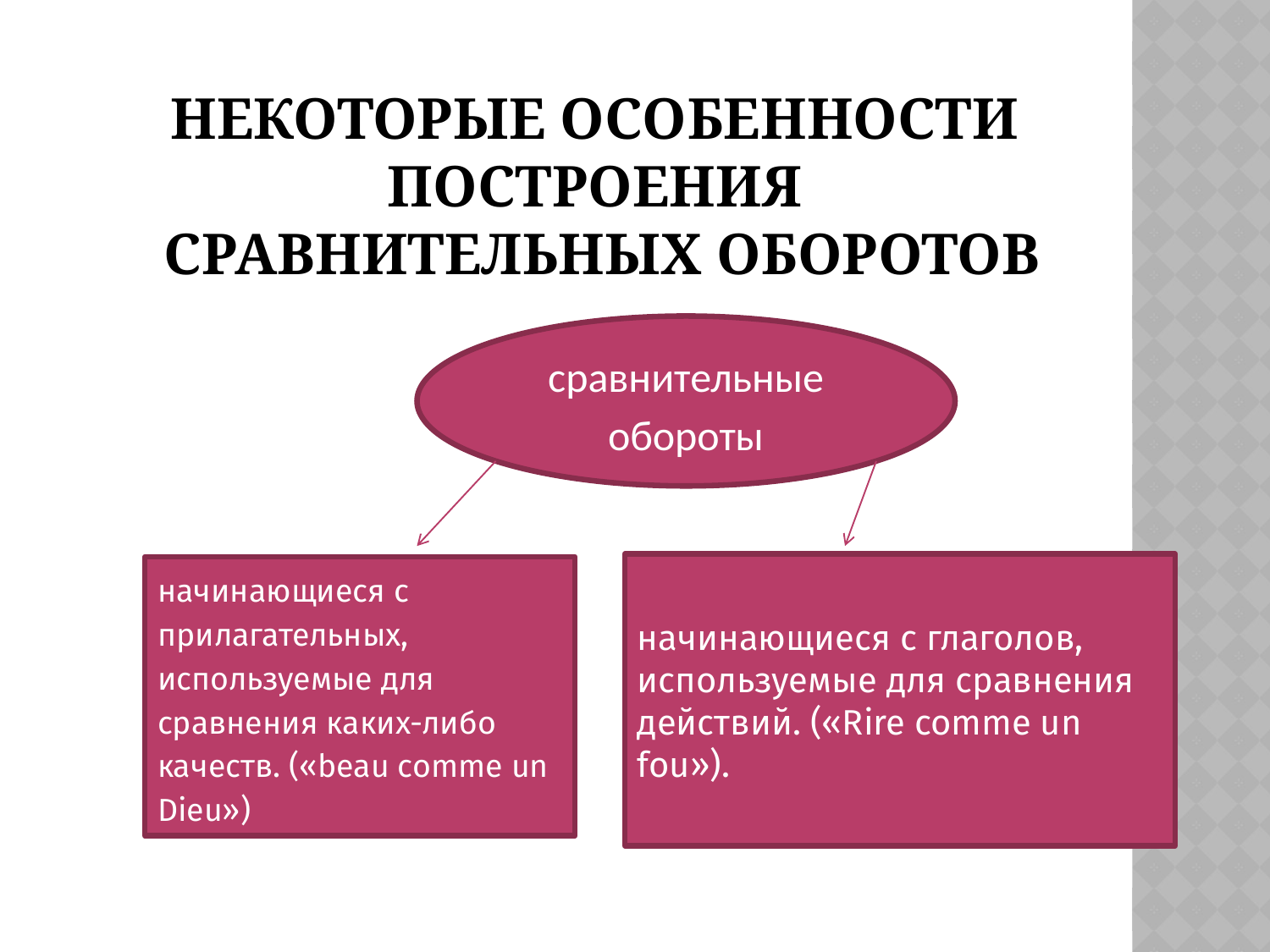

# Некоторые особенности построения сравнительных оборотов
сравнительные обороты
начинающиеся с глаголов, используемые для сравнения действий. («Rire comme un fou»).
начинающиеся с прилагательных, используемые для сравнения каких-либо качеств. («beau comme un Dieu»)